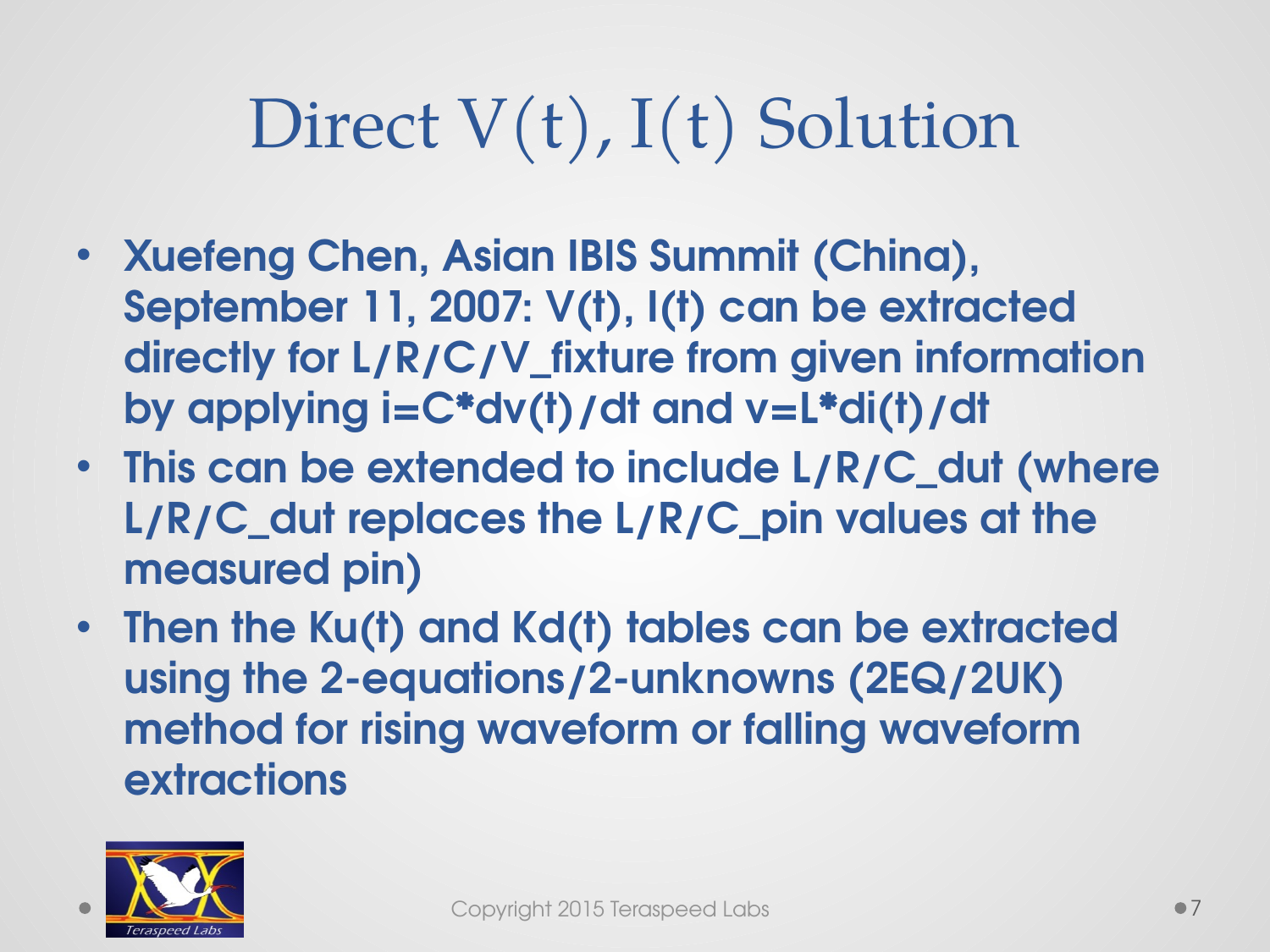

# Direct V(t), I(t) Solution
Xuefeng Chen, Asian IBIS Summit (China), September 11, 2007: V(t), I(t) can be extracted directly for L/R/C/V_fixture from given information by applying i=C*dv(t)/dt and v=L*di(t)/dt
This can be extended to include L/R/C_dut (where L/R/C_dut replaces the L/R/C_pin values at the measured pin)
Then the Ku(t) and Kd(t) tables can be extracted using the 2-equations/2-unknowns (2EQ/2UK) method for rising waveform or falling waveform extractions

7
Copyright 2015 Teraspeed Labs